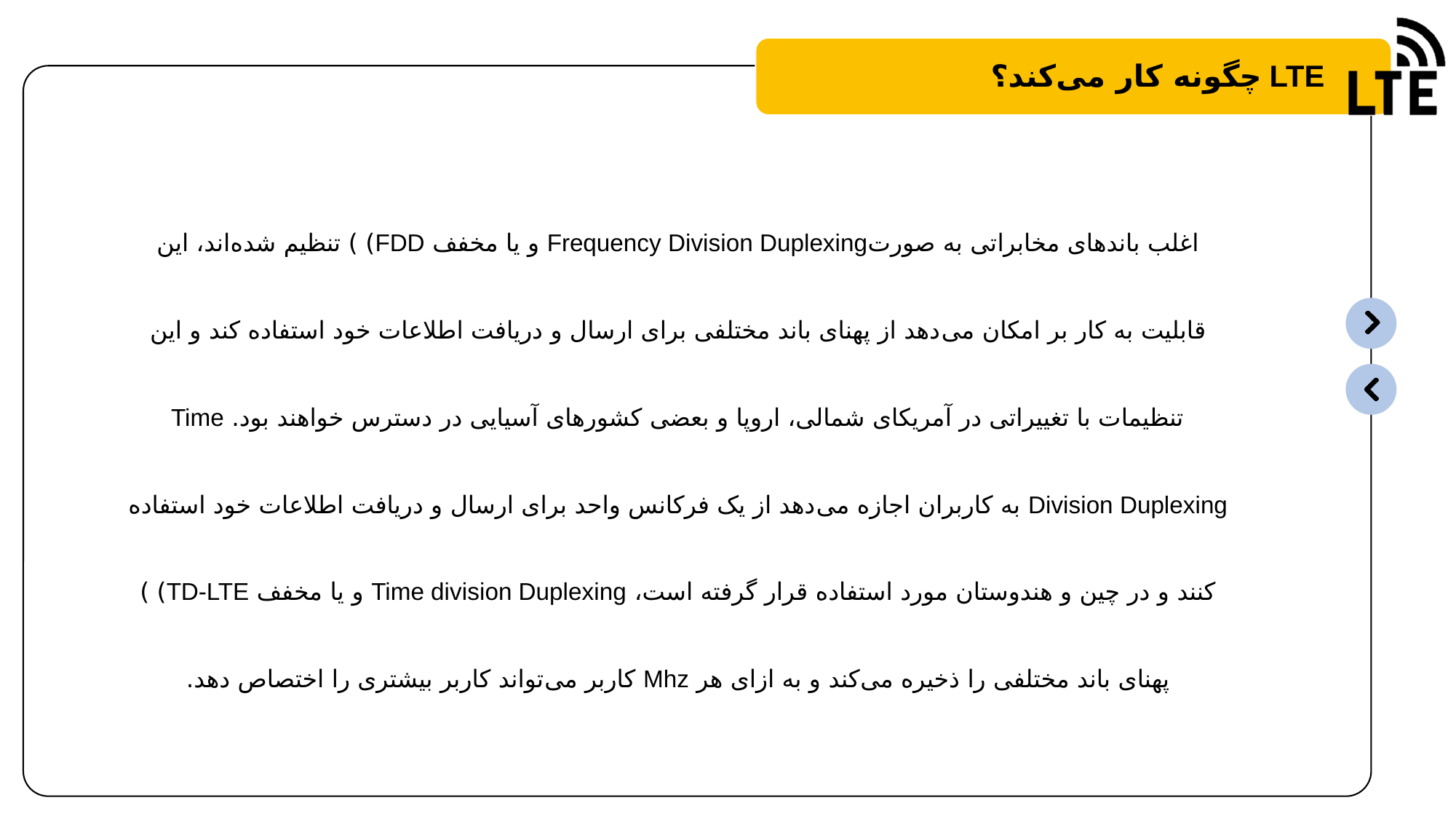

LTE چگونه کار می‌کند؟
اغلب باندهای مخابراتی به صورتFrequency Division Duplexing و یا مخفف FDD) ) تنظیم شده‌اند، این قابلیت به کار بر امکان می‌دهد از پهنای باند مختلفی برای ارسال و دریافت اطلاعات خود استفاده کند و این تنظیمات با تغییراتی در آمریکای شمالی، اروپا و بعضی کشورهای آسیایی در دسترس خواهند بود. Time Division Duplexing به کاربران اجازه می‌دهد از یک فرکانس واحد برای ارسال و دریافت اطلاعات خود استفاده کنند و در چین و هندوستان مورد استفاده قرار گرفته است، Time division Duplexing و یا مخفف TD-LTE) ) پهنای باند مختلفی را ذخیره می‌کند و به ازای هر Mhz کاربر می‌تواند کاربر بیشتری را اختصاص دهد.